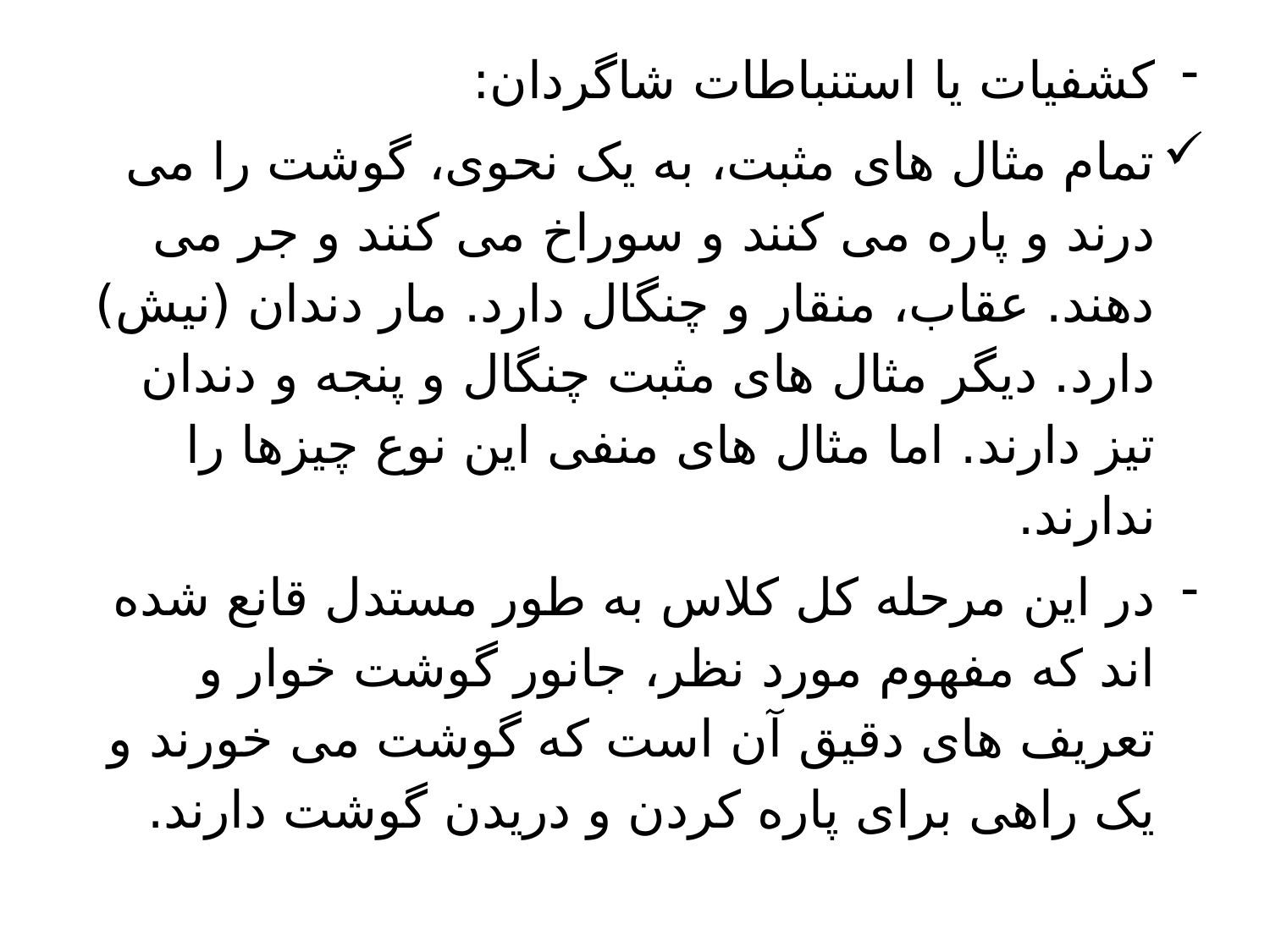

کشفیات یا استنباطات شاگردان:
تمام مثال های مثبت، به یک نحوی، گوشت را می درند و پاره می کنند و سوراخ می کنند و جر می دهند. عقاب، منقار و چنگال دارد. مار دندان (نیش) دارد. دیگر مثال های مثبت چنگال و پنجه و دندان تیز دارند. اما مثال های منفی این نوع چیزها را ندارند.
در این مرحله کل کلاس به طور مستدل قانع شده اند که مفهوم مورد نظر، جانور گوشت خوار و تعریف های دقیق آن است که گوشت می خورند و یک راهی برای پاره کردن و دریدن گوشت دارند.